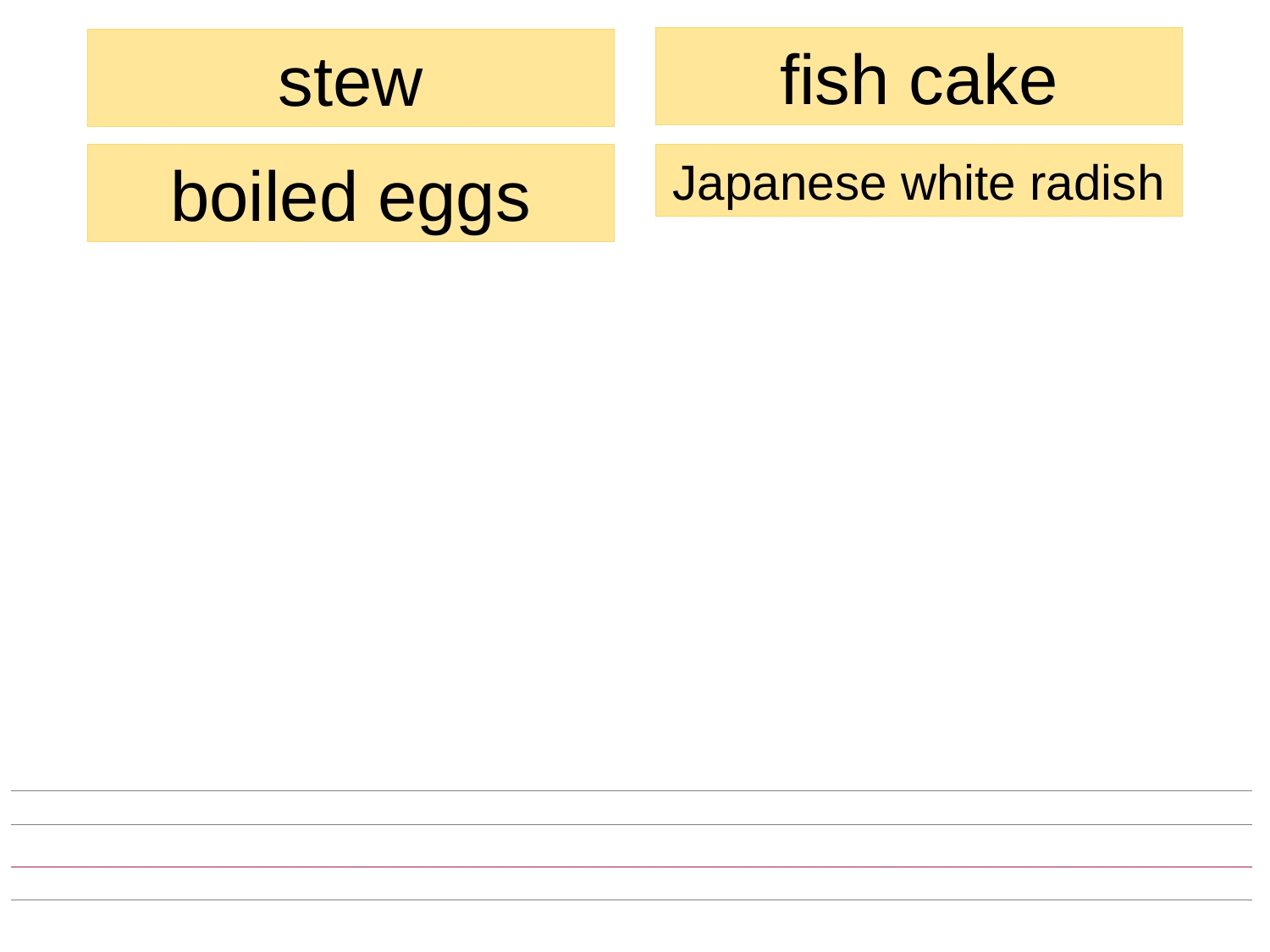

fish cake
stew
boiled eggs
Japanese white radish